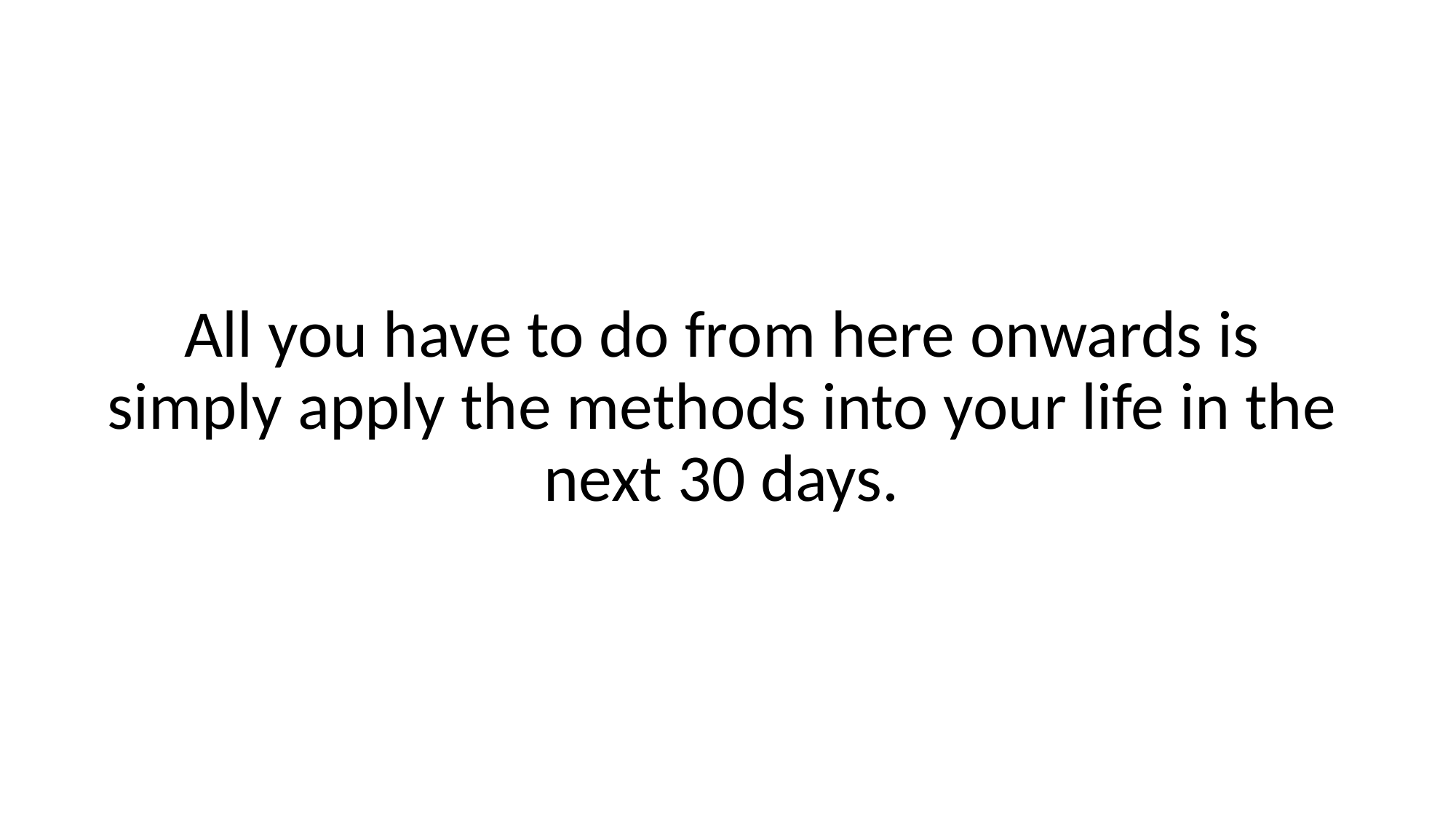

All you have to do from here onwards is simply apply the methods into your life in the next 30 days.